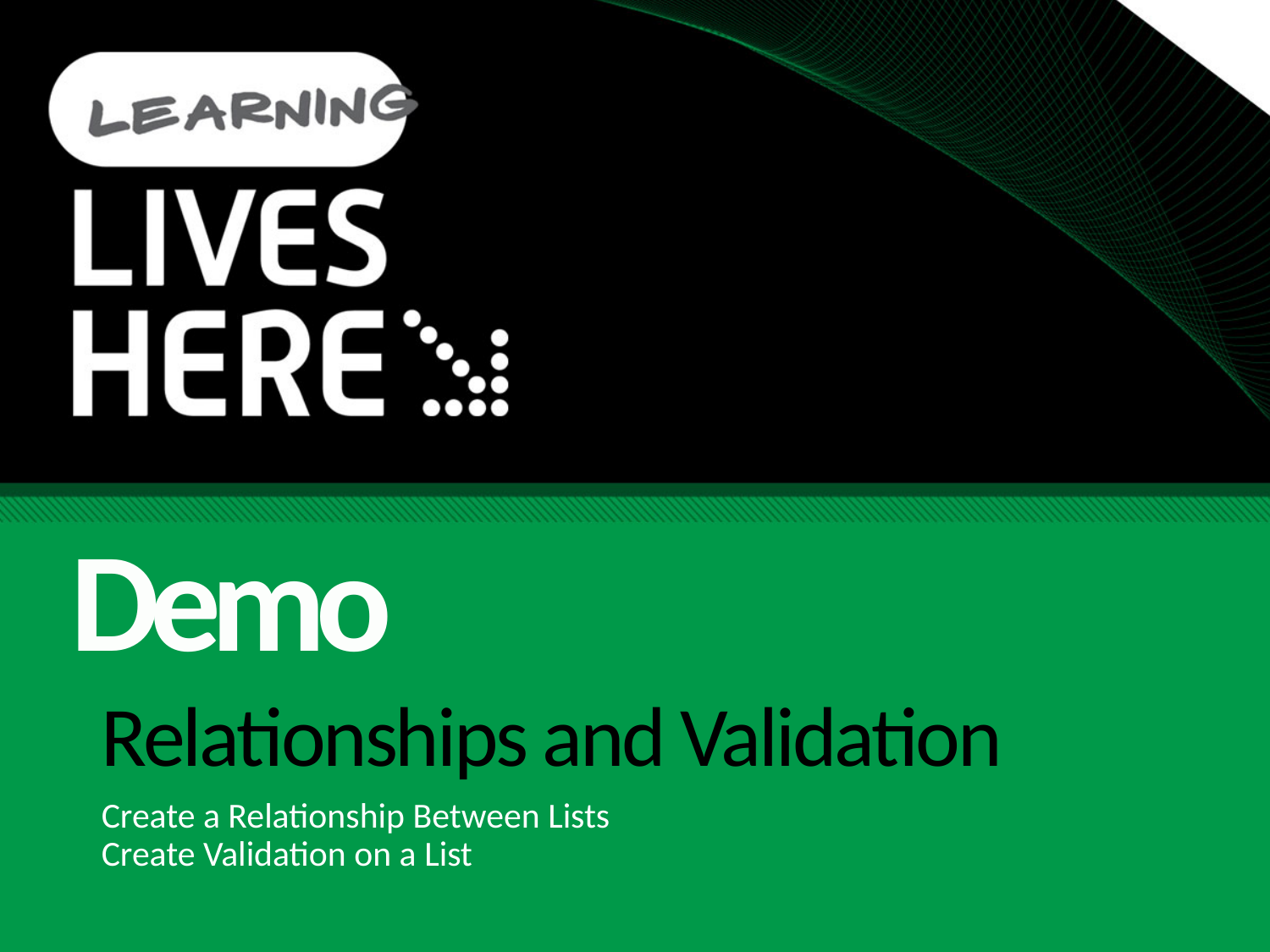

Demo
# Relationships and Validation
Create a Relationship Between Lists
Create Validation on a List